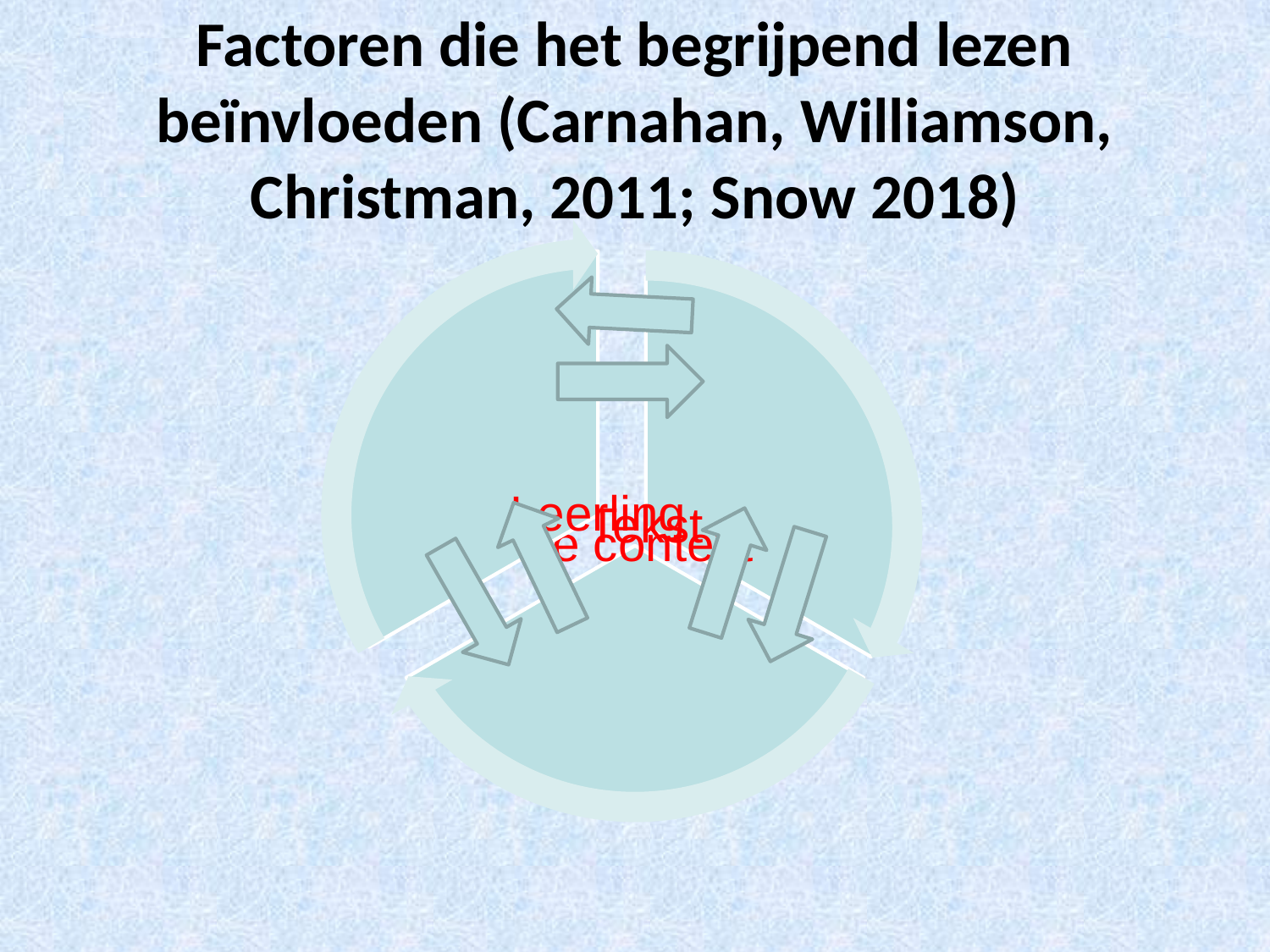

# Factoren die het begrijpend lezen beïnvloeden (Carnahan, Williamson, Christman, 2011; Snow 2018)
Tekst
De context
Leerling